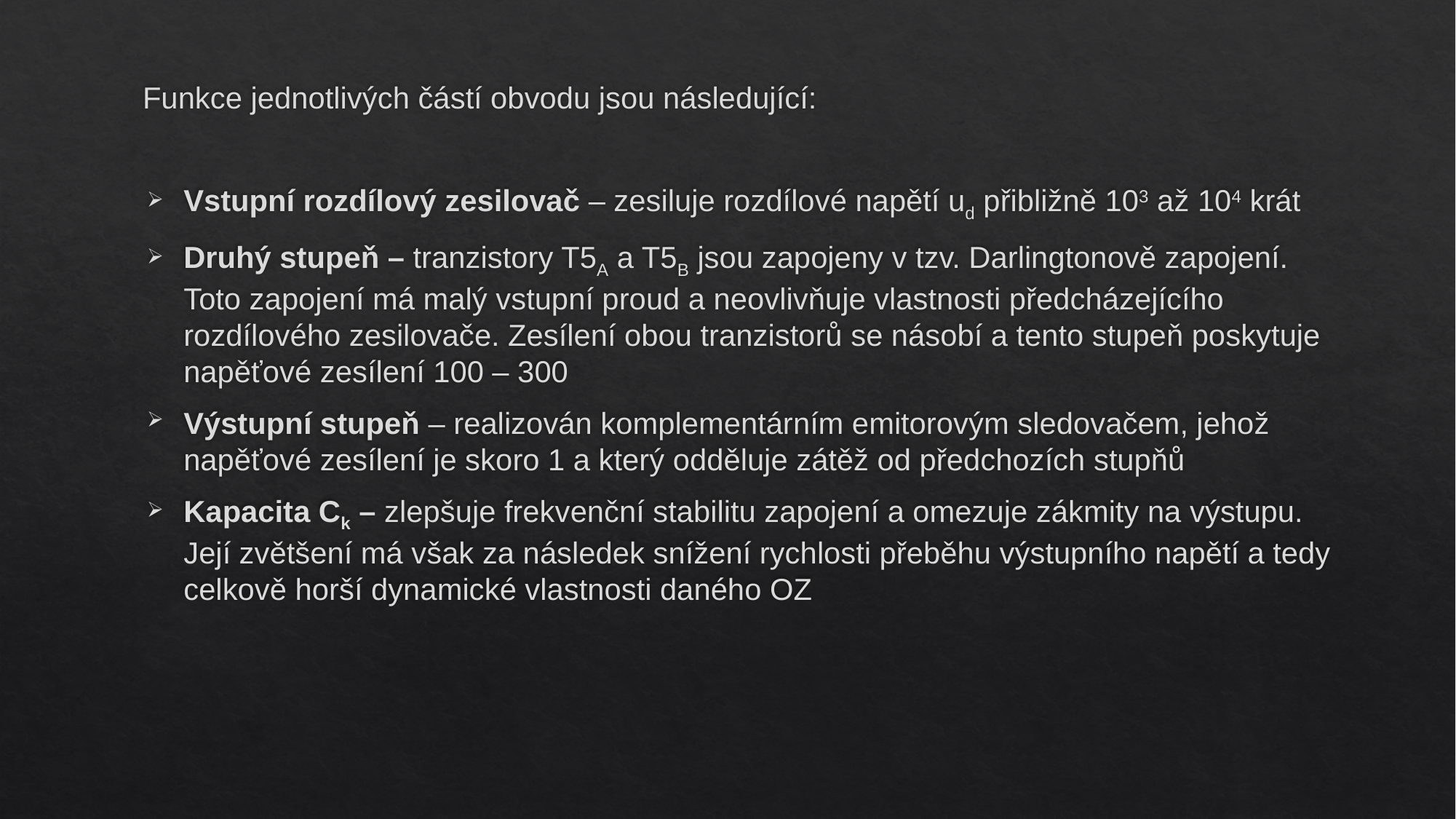

Funkce jednotlivých částí obvodu jsou následující:

Vstupní rozdílový zesilovač – zesiluje rozdílové napětí ud přibližně 103 až 104 krát
Druhý stupeň – tranzistory T5A a T5B jsou zapojeny v tzv. Darlingtonově zapojení. Toto zapojení má malý vstupní proud a neovlivňuje vlastnosti předcházejícího rozdílového zesilovače. Zesílení obou tranzistorů se násobí a tento stupeň poskytuje napěťové zesílení 100 – 300
Výstupní stupeň – realizován komplementárním emitorovým sledovačem, jehož napěťové zesílení je skoro 1 a který odděluje zátěž od předchozích stupňů
Kapacita Ck – zlepšuje frekvenční stabilitu zapojení a omezuje zákmity na výstupu. Její zvětšení má však za následek snížení rychlosti přeběhu výstupního napětí a tedy celkově horší dynamické vlastnosti daného OZ